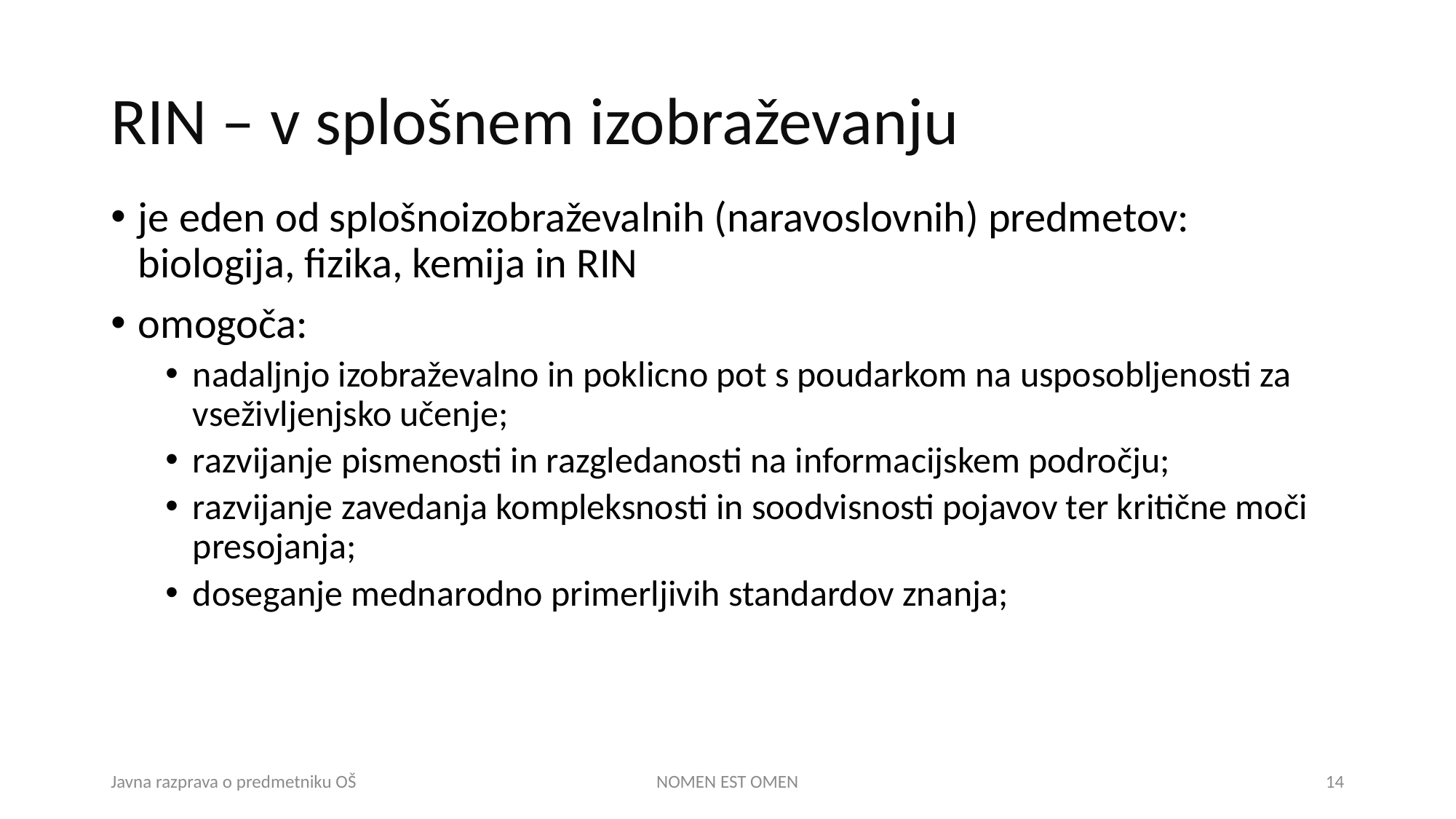

# RIN – v splošnem izobraževanju
je eden od splošnoizobraževalnih (naravoslovnih) predmetov: biologija, fizika, kemija in RIN
omogoča:
nadaljnjo izobraževalno in poklicno pot s poudarkom na usposobljenosti za vseživljenjsko učenje;
razvijanje pismenosti in razgledanosti na informacijskem področju;
razvijanje zavedanja kompleksnosti in soodvisnosti pojavov ter kritične moči presojanja;
doseganje mednarodno primerljivih standardov znanja;
Javna razprava o predmetniku OŠ
NOMEN EST OMEN
14